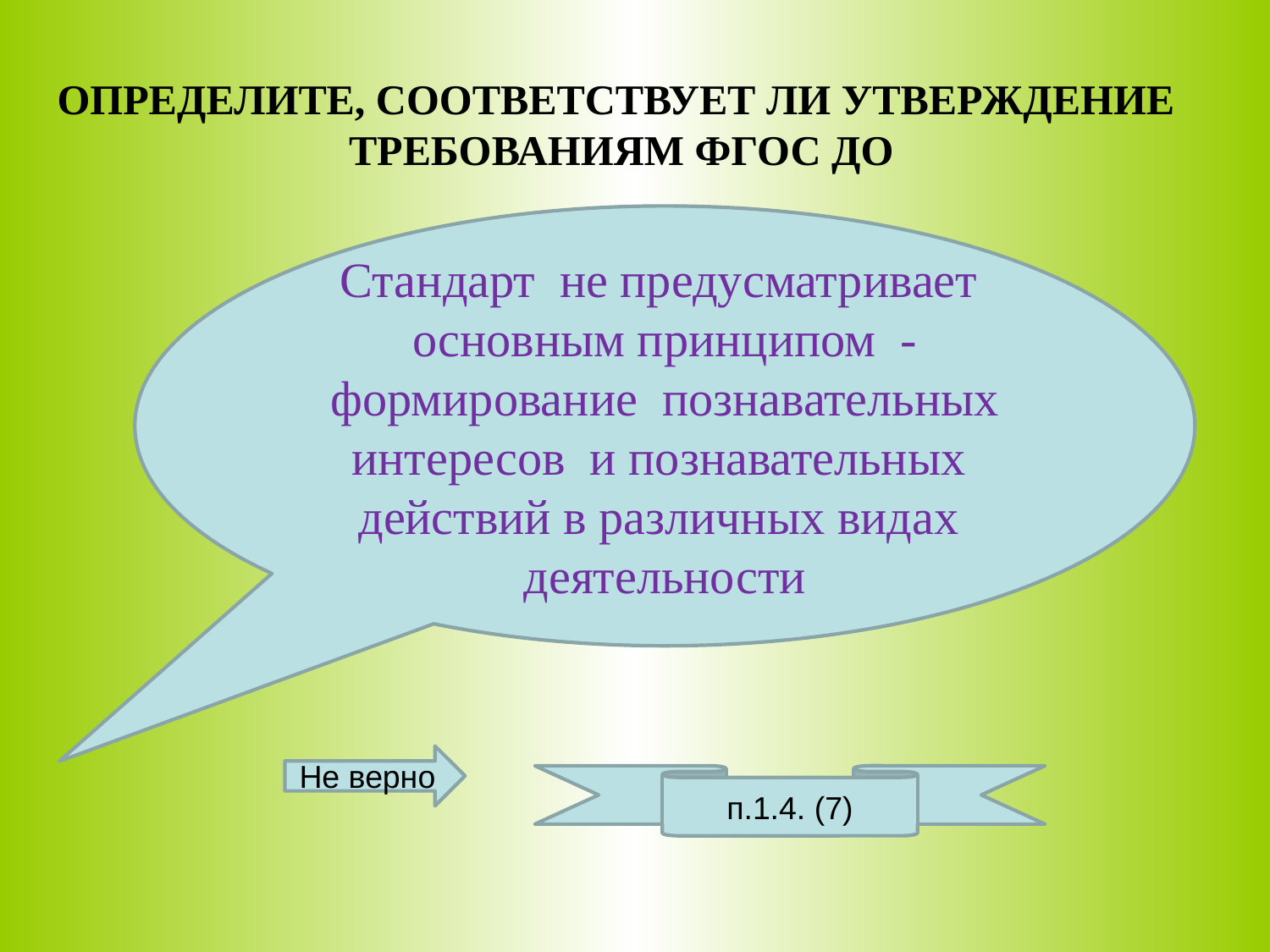

Определите, соответствует ли утверждение
требованиям ФГОС ДО
Стандарт  не предусматривает  основным принципом  - формирование  познавательных интересов  и познавательных  действий в различных видах  деятельности
Не верно
п.1.4. (7)